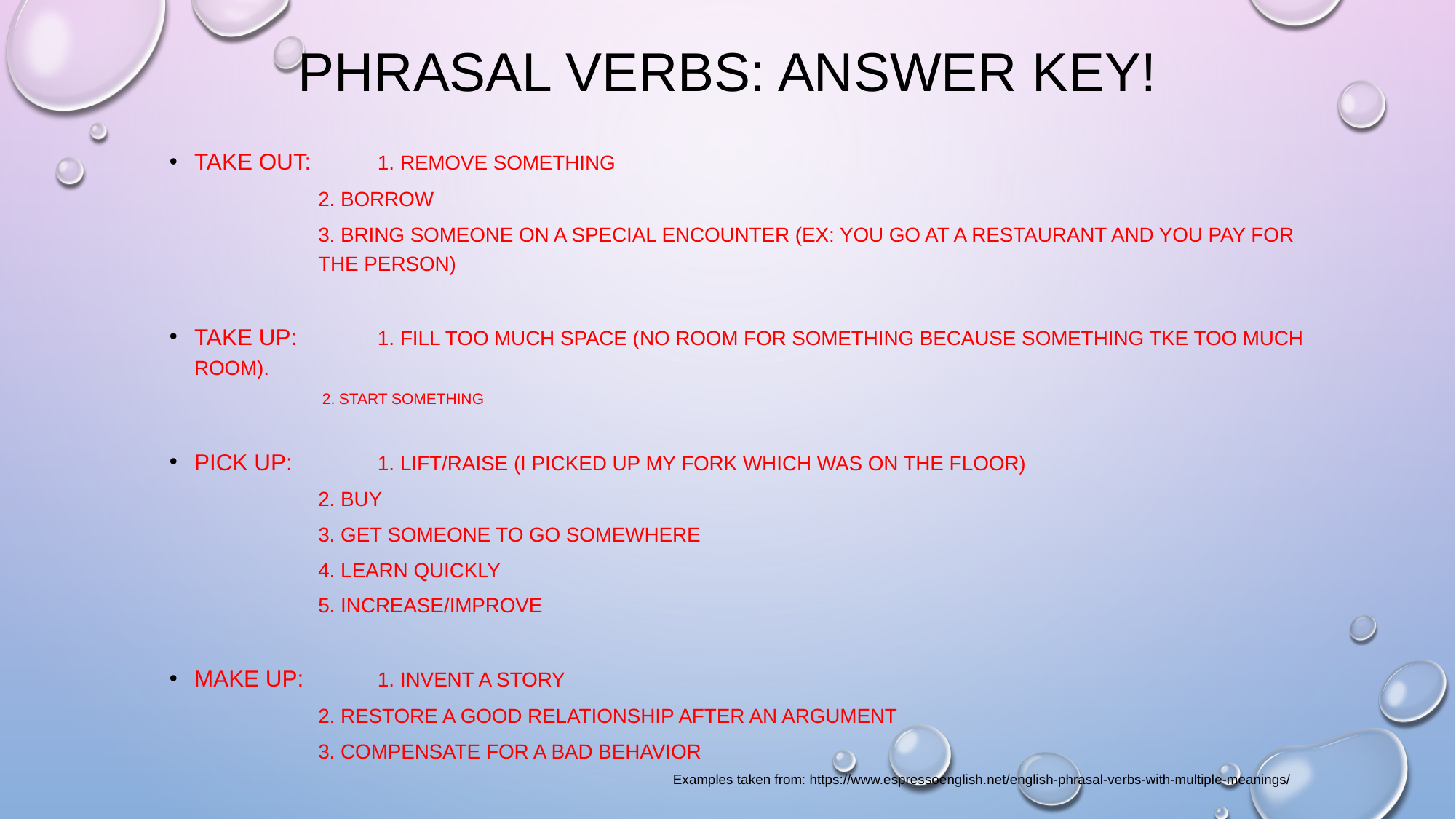

# Phrasal verbs: Answer Key!

Take out:	1. remove something
2. borrow
3. Bring someone on a special encounter (ex: you go at a restaurant and you pay for the person)

Take up:	1. fill too much space (no room for something because something tke too much room).
 2. start something

pick up:	1. lift/raise (I picked up my fork which was on the floor)
2. buy
3. Get someone to go somewhere
4. Learn quickly
5. increase/improve

make up:	1. invent a story
2. Restore a good relationship after an argument
3. Compensate for a bad behavior

Examples taken from: https://www.espressoenglish.net/english-phrasal-verbs-with-multiple-meanings/